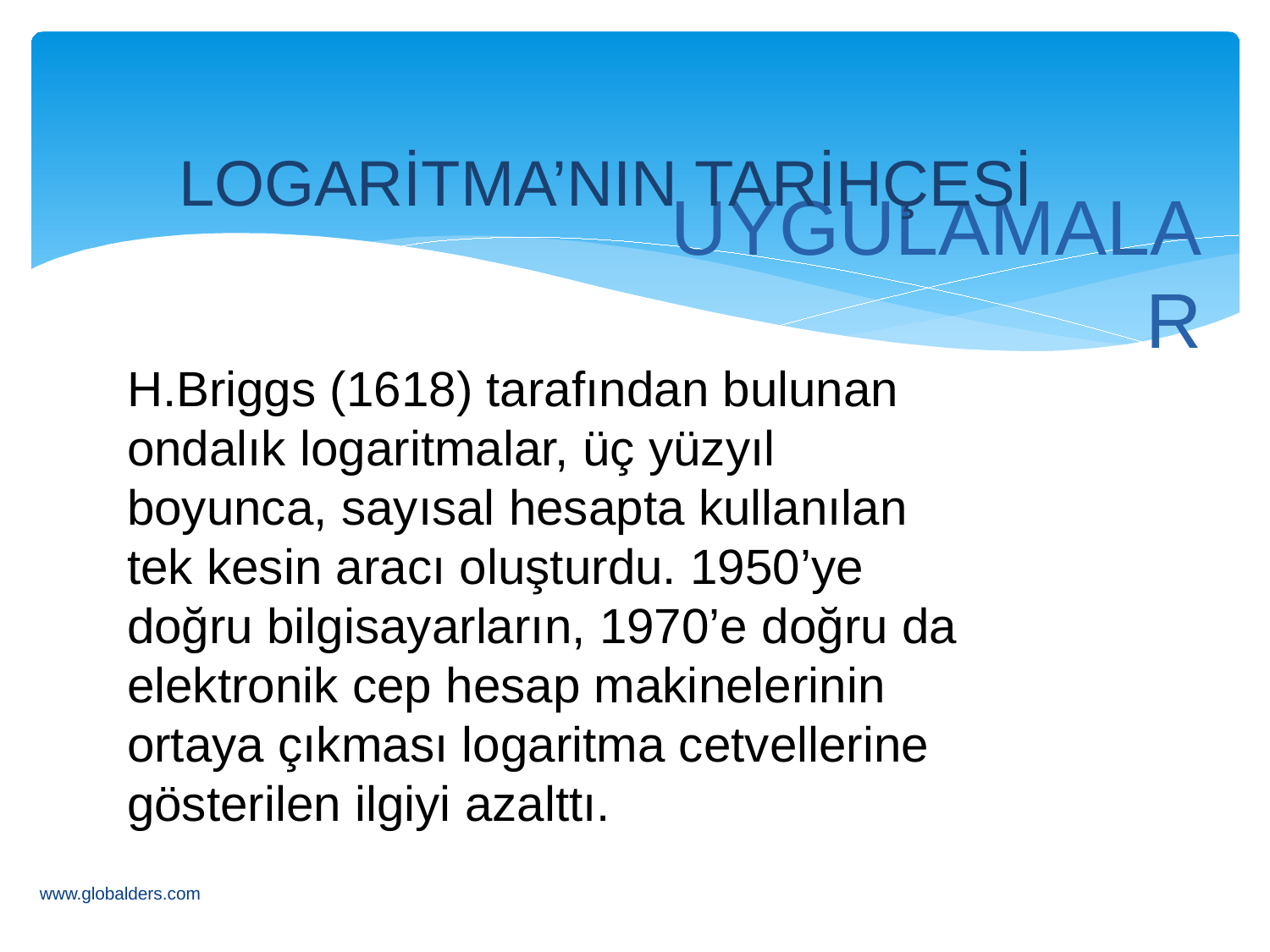

LOGARİTMA’NIN TARİHÇESİ
# UYGULAMALAR
H.Briggs (1618) tarafından bulunan ondalık logaritmalar, üç yüzyıl boyunca, sayısal hesapta kullanılan tek kesin aracı oluşturdu. 1950’ye doğru bilgisayarların, 1970’e doğru da elektronik cep hesap makinelerinin ortaya çıkması logaritma cetvellerine gösterilen ilgiyi azalttı.
www.globalders.com